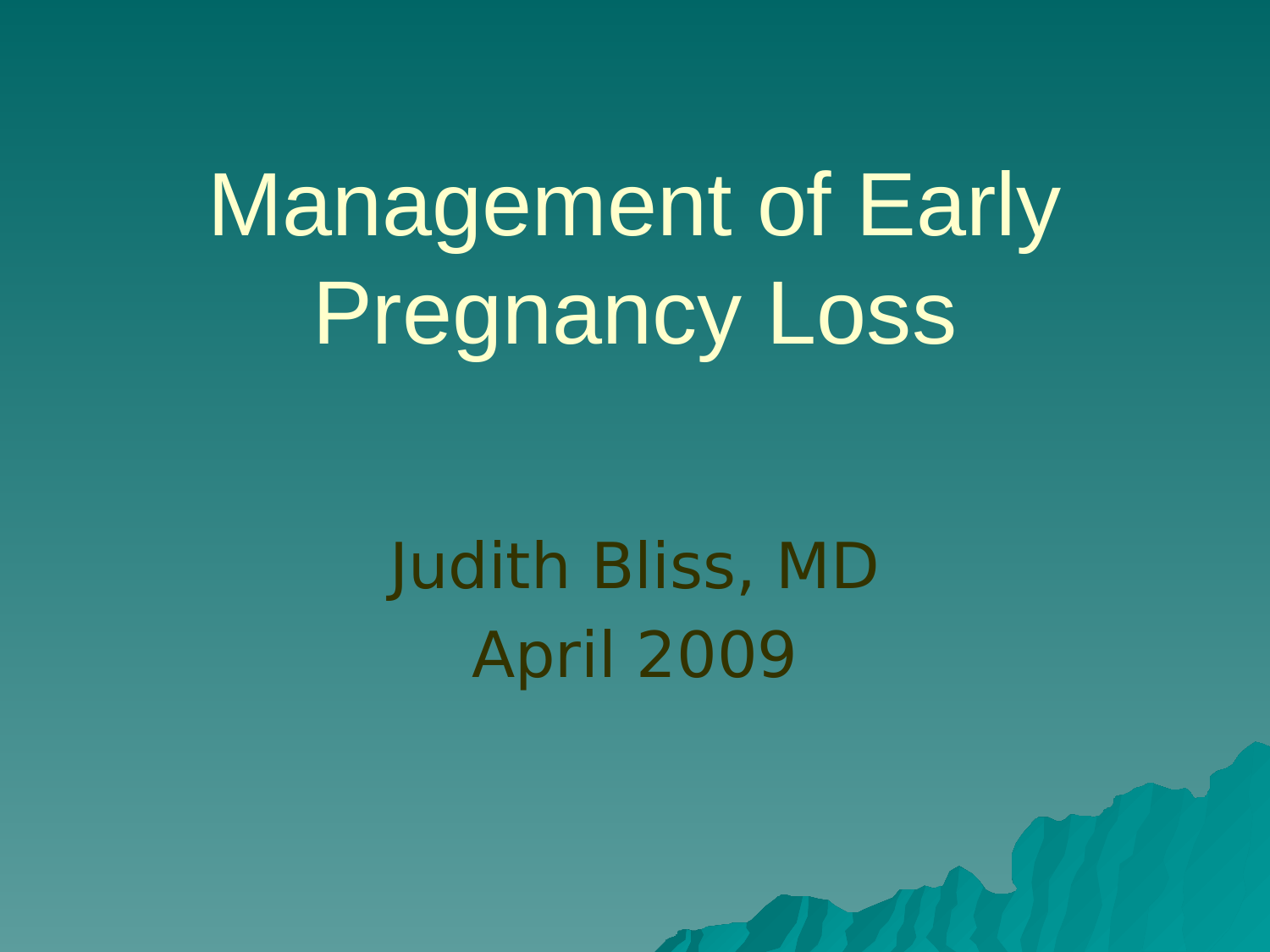

# Management of Early Pregnancy Loss
Judith Bliss, MD
April 2009